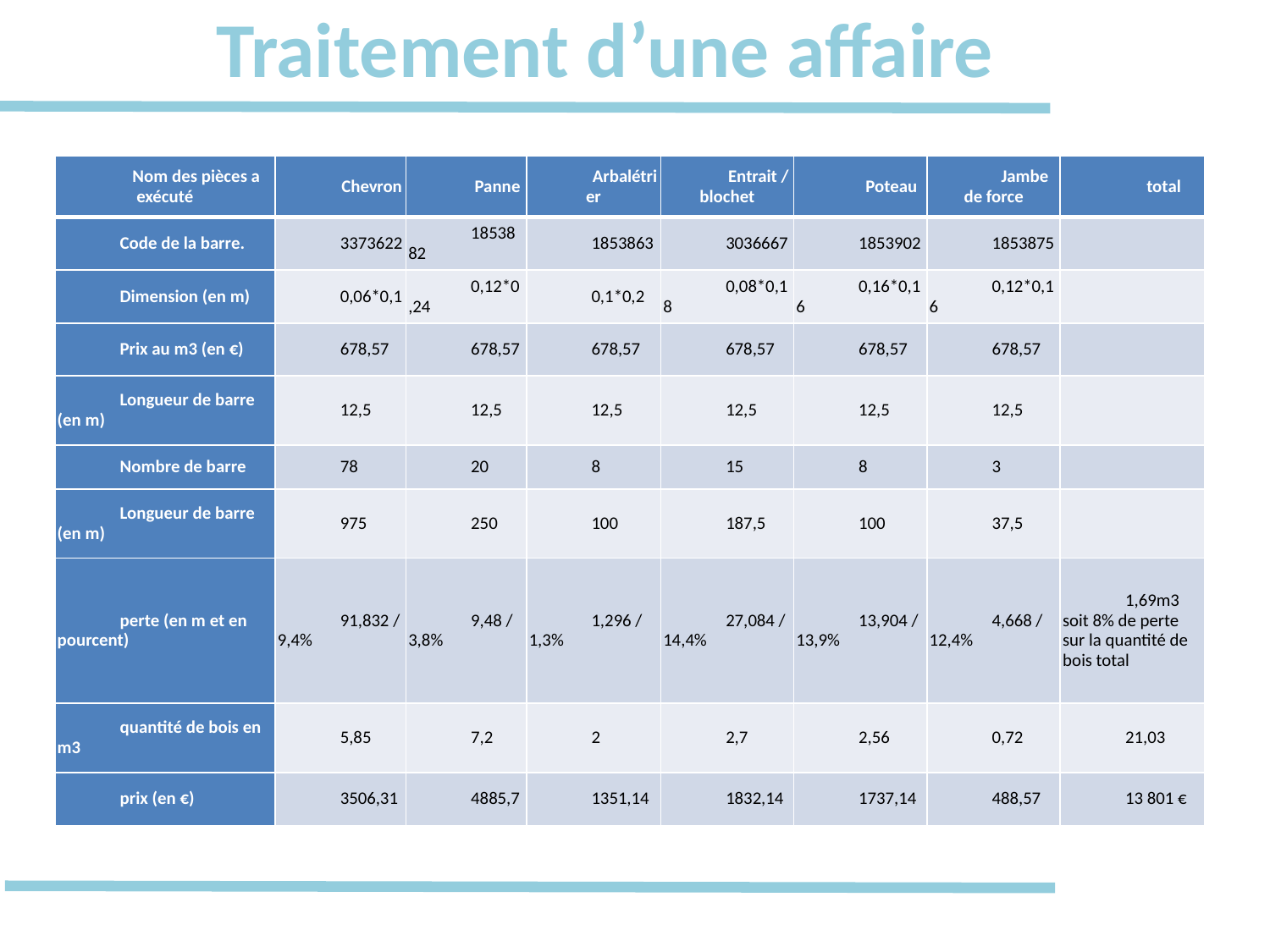

Traitement d’une affaire
| Nom des pièces a exécuté | Chevron | Panne | Arbalétrier | Entrait / blochet | Poteau | Jambe de force | total |
| --- | --- | --- | --- | --- | --- | --- | --- |
| Code de la barre. | 3373622 | 1853882 | 1853863 | 3036667 | 1853902 | 1853875 |  |
| Dimension (en m) | 0,06\*0,1 | 0,12\*0,24 | 0,1\*0,2 | 0,08\*0,18 | 0,16\*0,16 | 0,12\*0,16 |  |
| Prix au m3 (en €) | 678,57 | 678,57 | 678,57 | 678,57 | 678,57 | 678,57 |  |
| Longueur de barre (en m) | 12,5 | 12,5 | 12,5 | 12,5 | 12,5 | 12,5 |  |
| Nombre de barre | 78 | 20 | 8 | 15 | 8 | 3 |  |
| Longueur de barre (en m) | 975 | 250 | 100 | 187,5 | 100 | 37,5 |  |
| perte (en m et en pourcent) | 91,832 / 9,4% | 9,48 / 3,8% | 1,296 / 1,3% | 27,084 /14,4% | 13,904 / 13,9% | 4,668 / 12,4% | 1,69m3 soit 8% de perte sur la quantité de bois total |
| quantité de bois en m3 | 5,85 | 7,2 | 2 | 2,7 | 2,56 | 0,72 | 21,03 |
| prix (en €) | 3506,31 | 4885,7 | 1351,14 | 1832,14 | 1737,14 | 488,57 | 13 801 € |